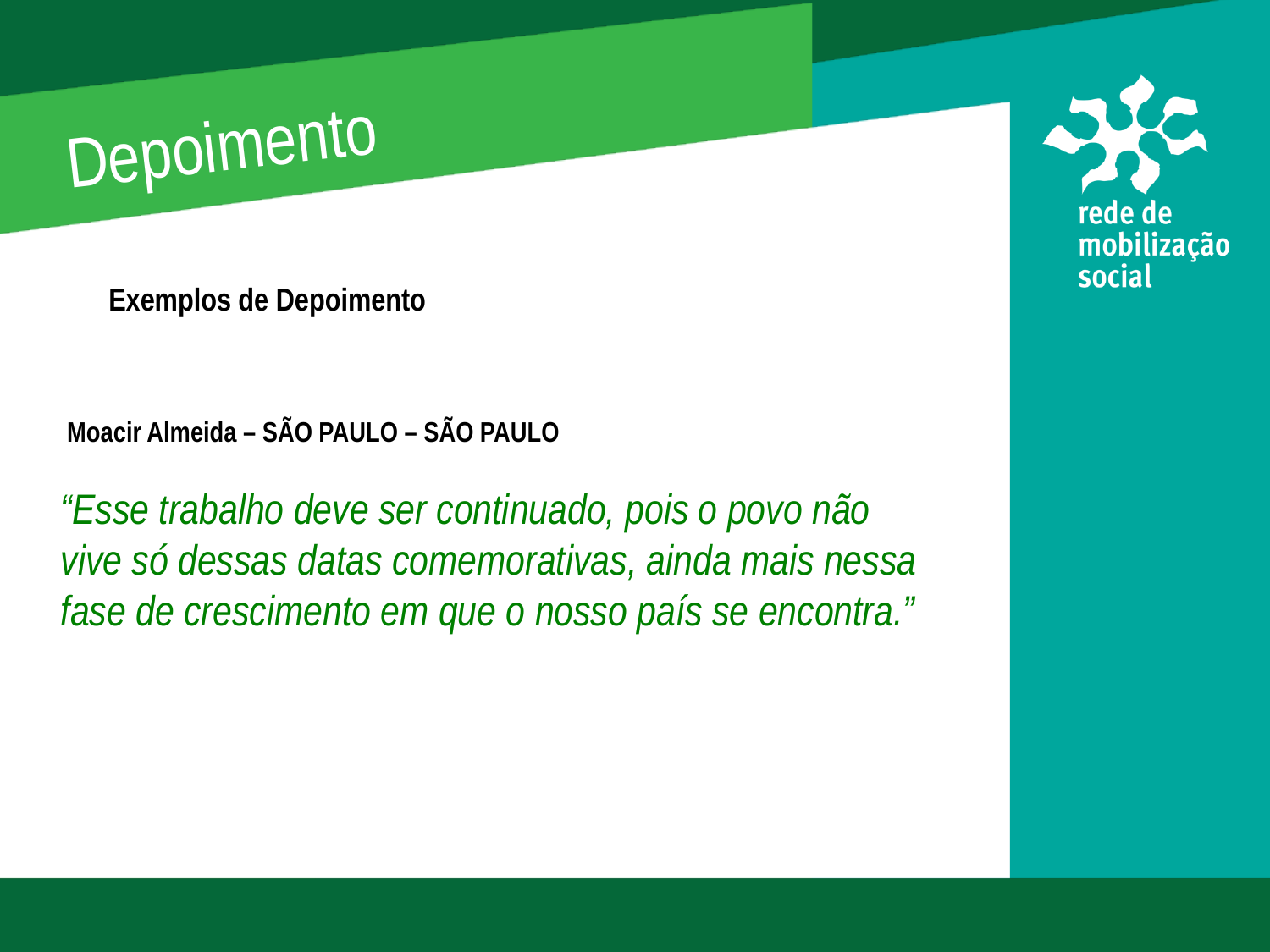

Depoimento
Exemplos de Depoimento
 Moacir Almeida – SÃO PAULO – SÃO PAULO

“Esse trabalho deve ser continuado, pois o povo não vive só dessas datas comemorativas, ainda mais nessa fase de crescimento em que o nosso país se encontra.”